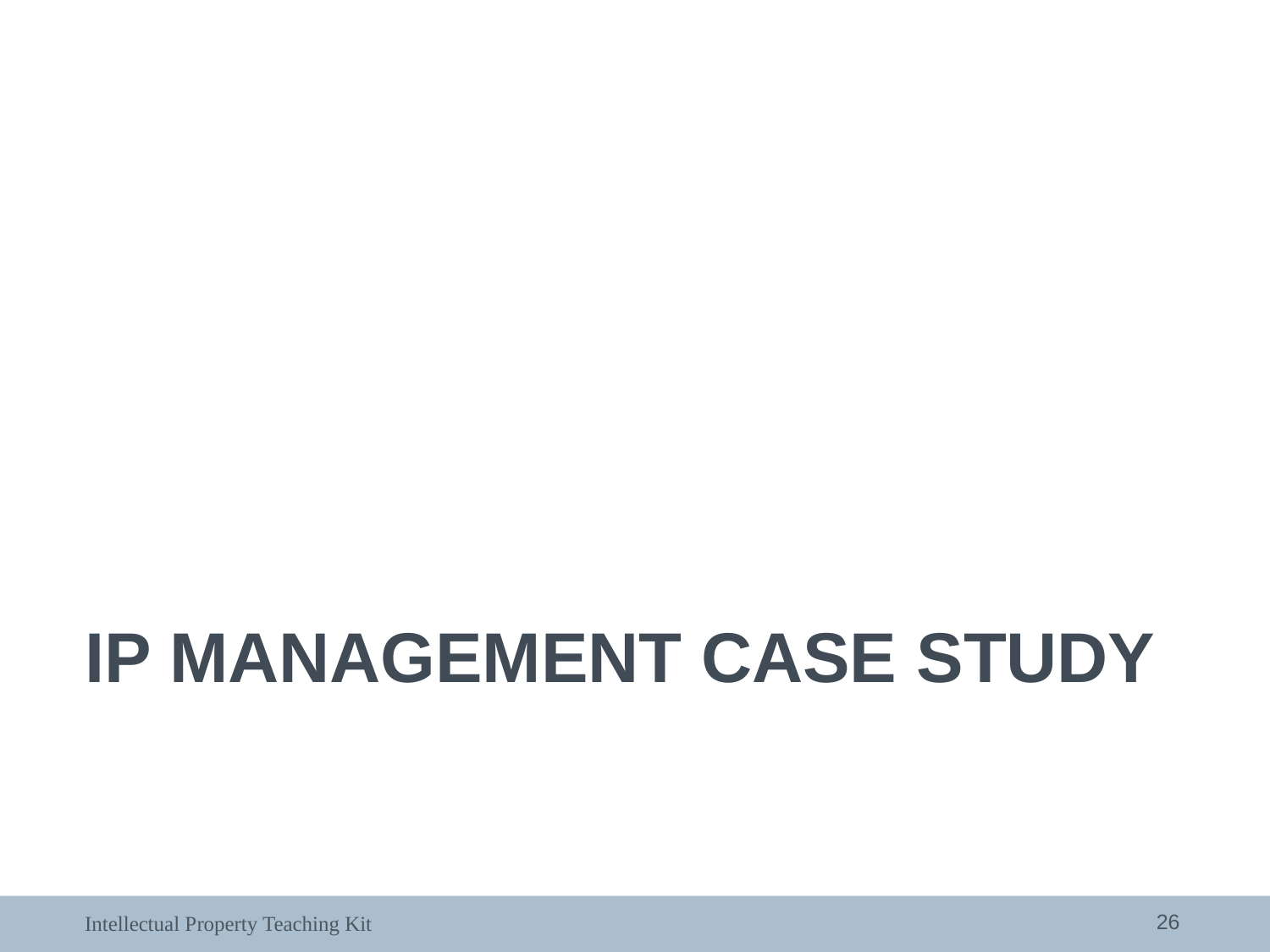

# IP MANAGEMENT CASE STUDY
26
Intellectual Property Teaching Kit